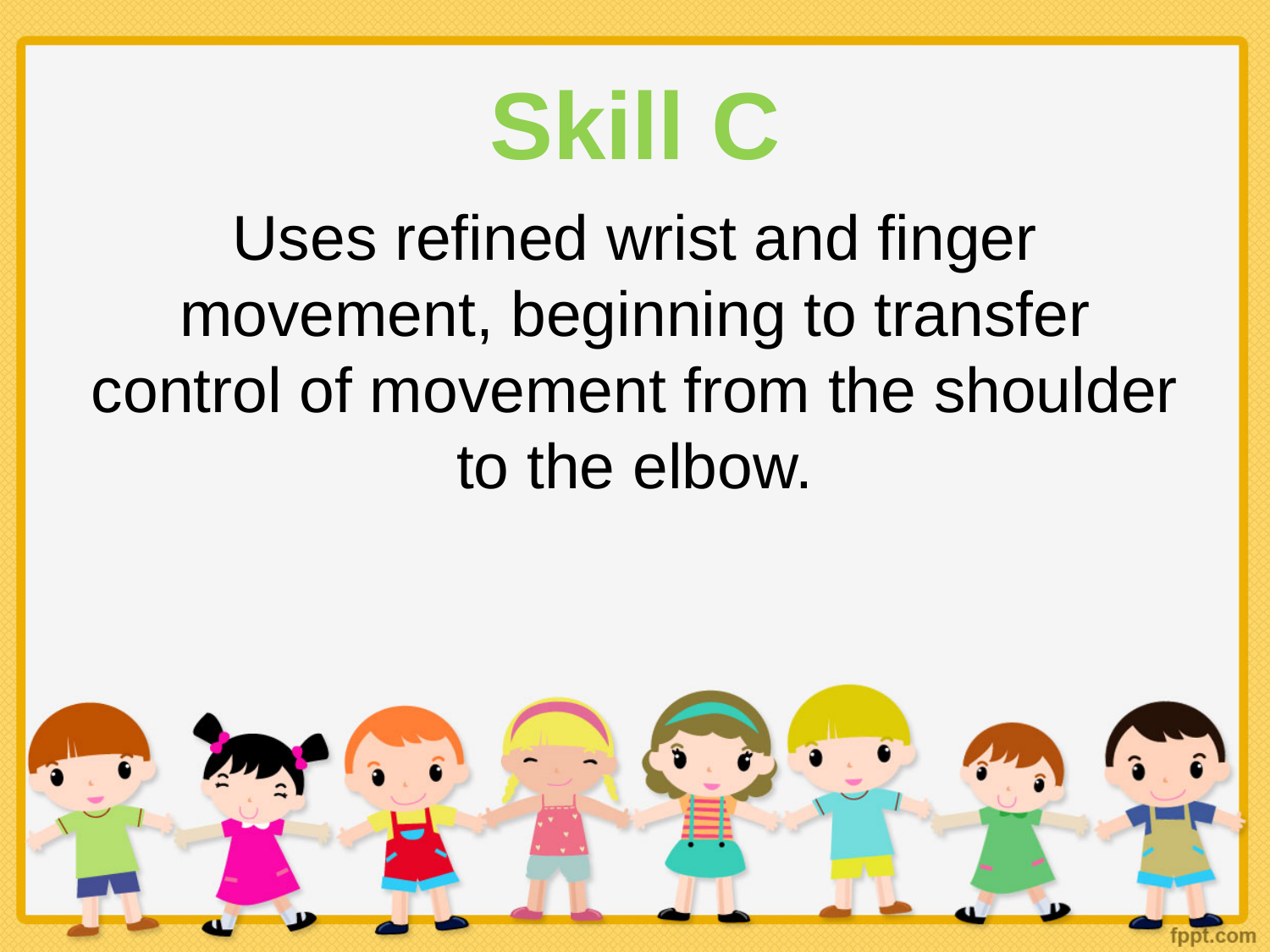

# Skill C
Uses refined wrist and finger movement, beginning to transfer control of movement from the shoulder to the elbow.